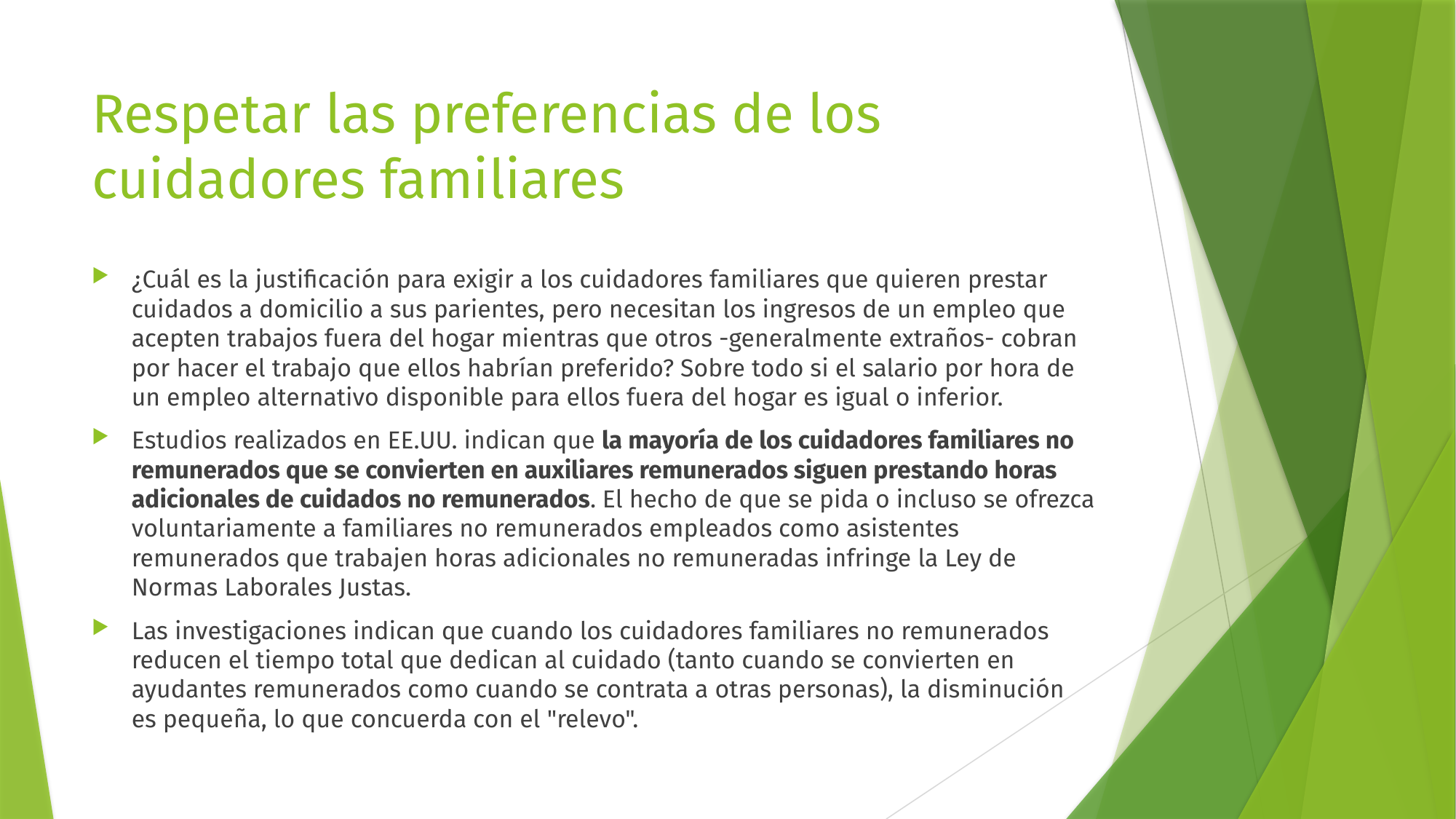

# Respetar las preferencias de los cuidadores familiares
¿Cuál es la justificación para exigir a los cuidadores familiares que quieren prestar cuidados a domicilio a sus parientes, pero necesitan los ingresos de un empleo que acepten trabajos fuera del hogar mientras que otros -generalmente extraños- cobran por hacer el trabajo que ellos habrían preferido? Sobre todo si el salario por hora de un empleo alternativo disponible para ellos fuera del hogar es igual o inferior.
Estudios realizados en EE.UU. indican que la mayoría de los cuidadores familiares no remunerados que se convierten en auxiliares remunerados siguen prestando horas adicionales de cuidados no remunerados. El hecho de que se pida o incluso se ofrezca voluntariamente a familiares no remunerados empleados como asistentes remunerados que trabajen horas adicionales no remuneradas infringe la Ley de Normas Laborales Justas.
Las investigaciones indican que cuando los cuidadores familiares no remunerados reducen el tiempo total que dedican al cuidado (tanto cuando se convierten en ayudantes remunerados como cuando se contrata a otras personas), la disminución es pequeña, lo que concuerda con el "relevo".